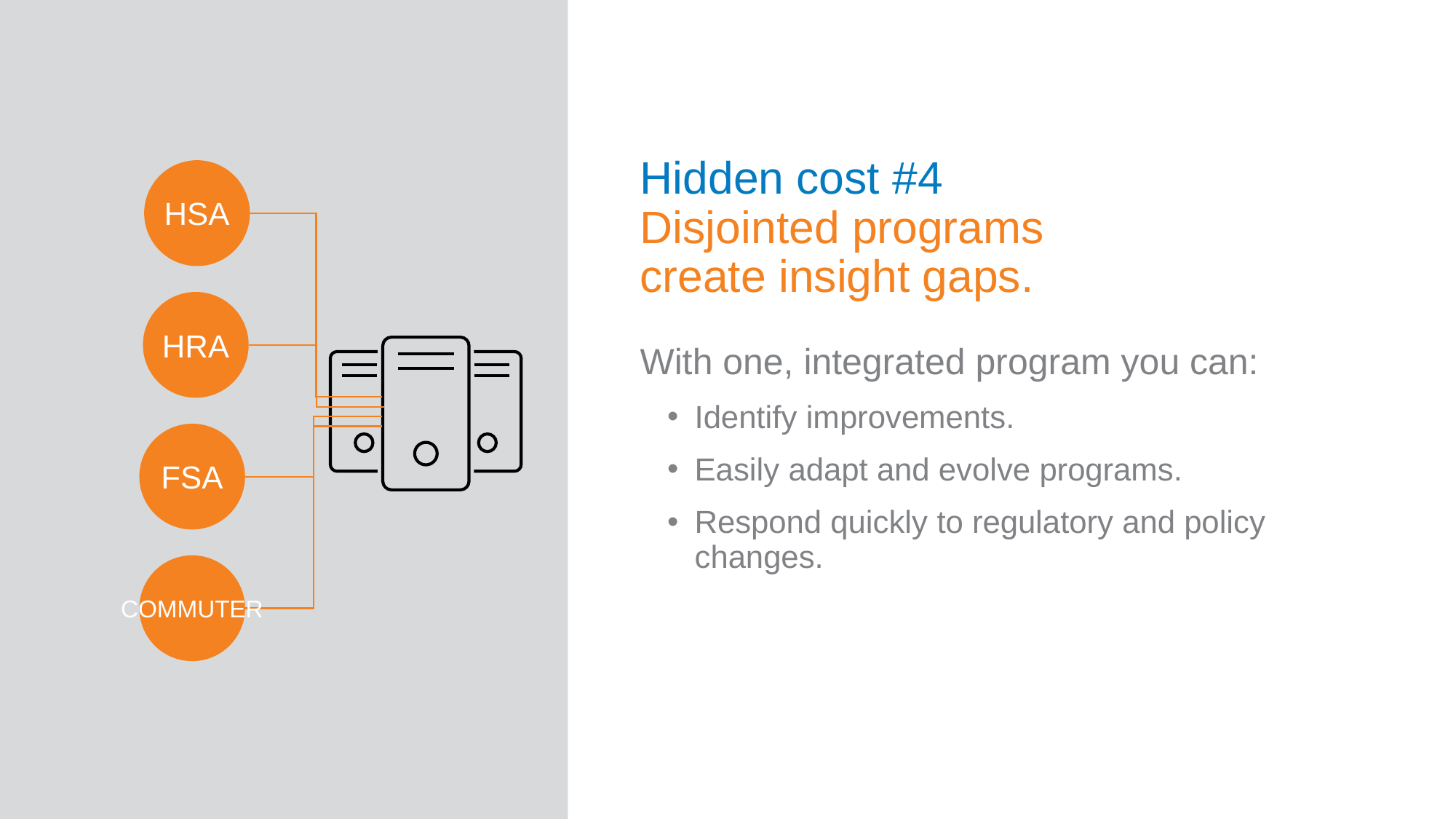

# Hidden cost #4 Disjointed programs create insight gaps.

HSA

HRA

With one, integrated program you can:
Identify improvements.
Easily adapt and evolve programs.
Respond quickly to regulatory and policy changes.

FSA

COMMUTER